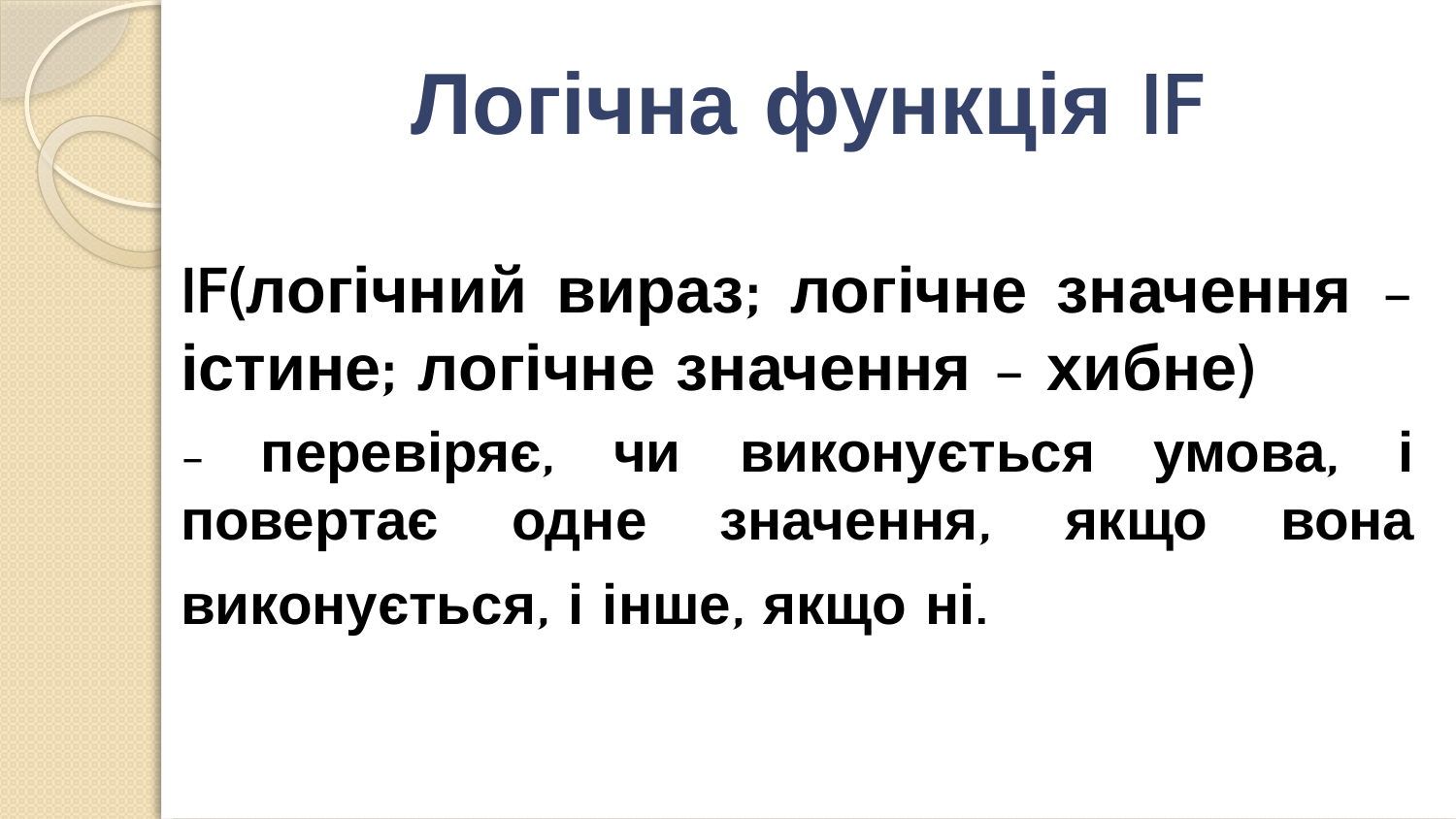

# Логічна функція IF

IF(логічний вираз; логічне значення –істине; логічне значення – хибне)
– перевіряє, чи виконується умова, і повертає одне значення, якщо вона виконується, і інше, якщо ні.